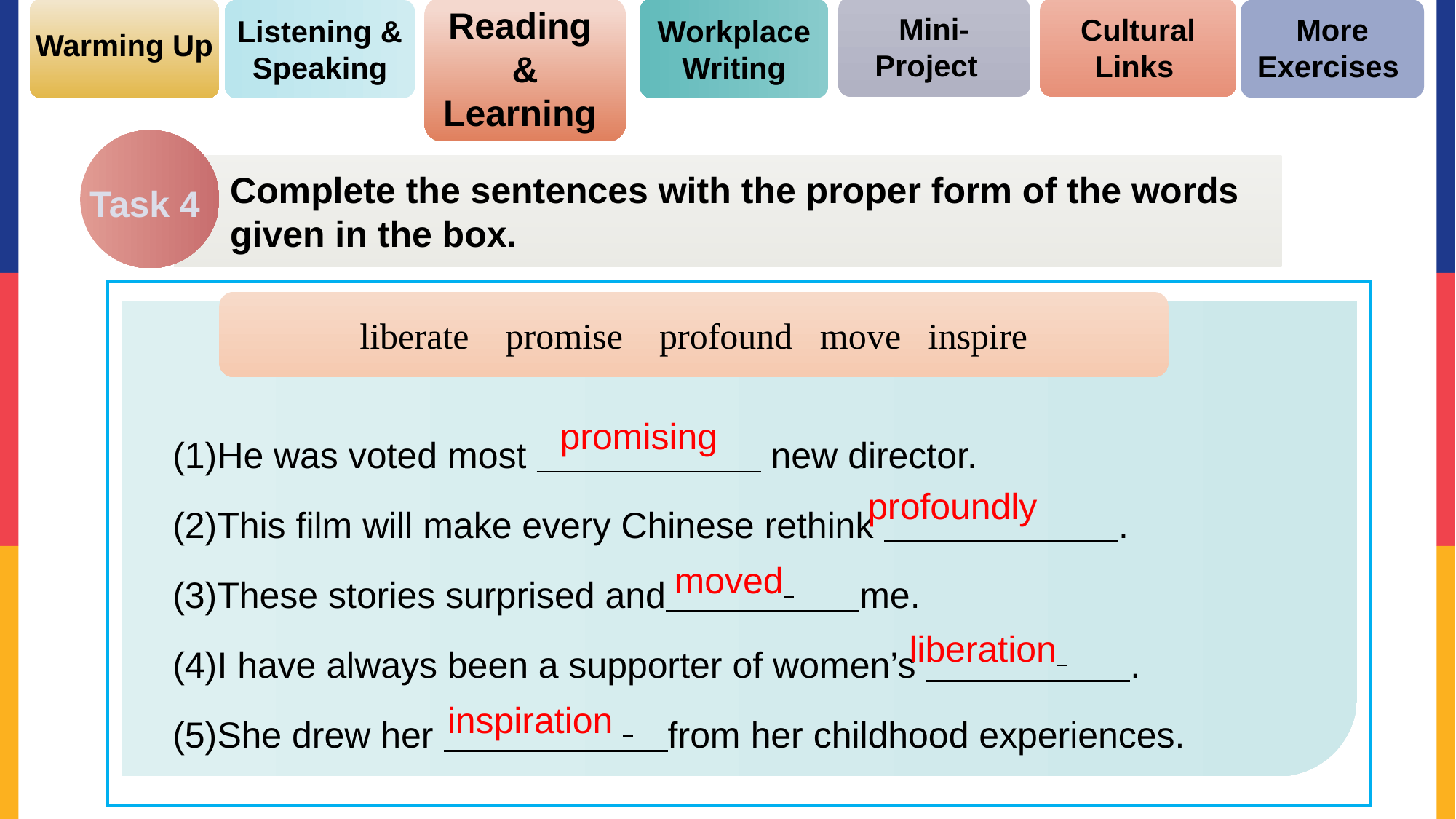

Reading
& Learning

Mini-Project
Cultural Links
More Exercises
Workplace Writing
Listening & Speaking
Warming Up

Complete the sentences with the proper form of the words given in the box.
Task 4

 liberate    promise    profound   move   inspire
(1)He was voted most                        new director.
(2)This film will make every Chinese rethink                        .
(3)These stories surprised and                   me.
(4)I have always been a supporter of women’s                     .
(5)She drew her                       from her childhood experiences.
promising
 profoundly
 moved
liberation
inspiration